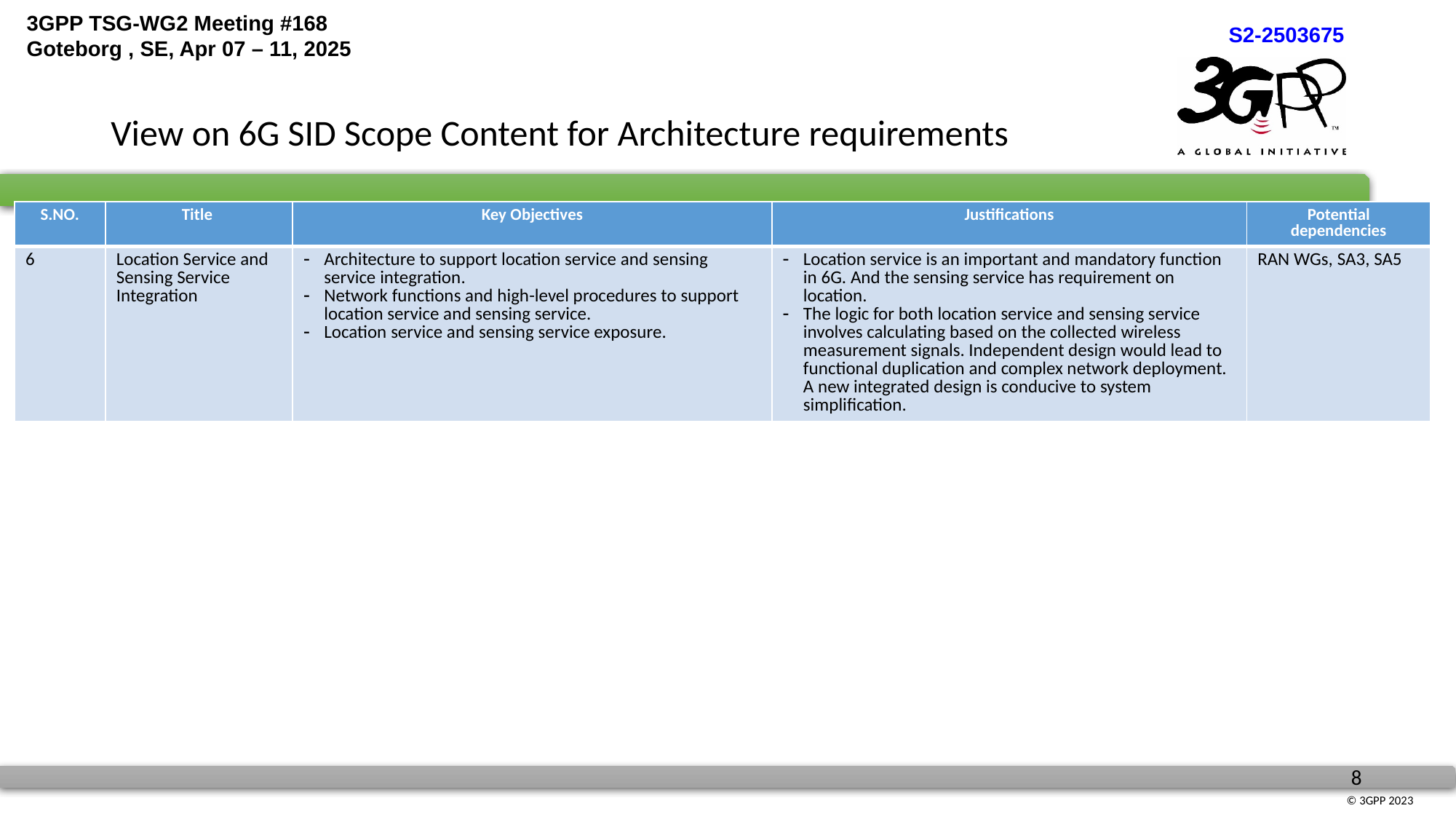

# View on 6G SID Scope Content for Architecture requirements
| S.NO. | Title | Key Objectives | Justifications | Potential dependencies |
| --- | --- | --- | --- | --- |
| 6 | Location Service and Sensing Service Integration | Architecture to support location service and sensing service integration. Network functions and high-level procedures to support location service and sensing service. Location service and sensing service exposure. | Location service is an important and mandatory function in 6G. And the sensing service has requirement on location. The logic for both location service and sensing service involves calculating based on the collected wireless measurement signals. Independent design would lead to functional duplication and complex network deployment. A new integrated design is conducive to system simplification. | RAN WGs, SA3, SA5 |